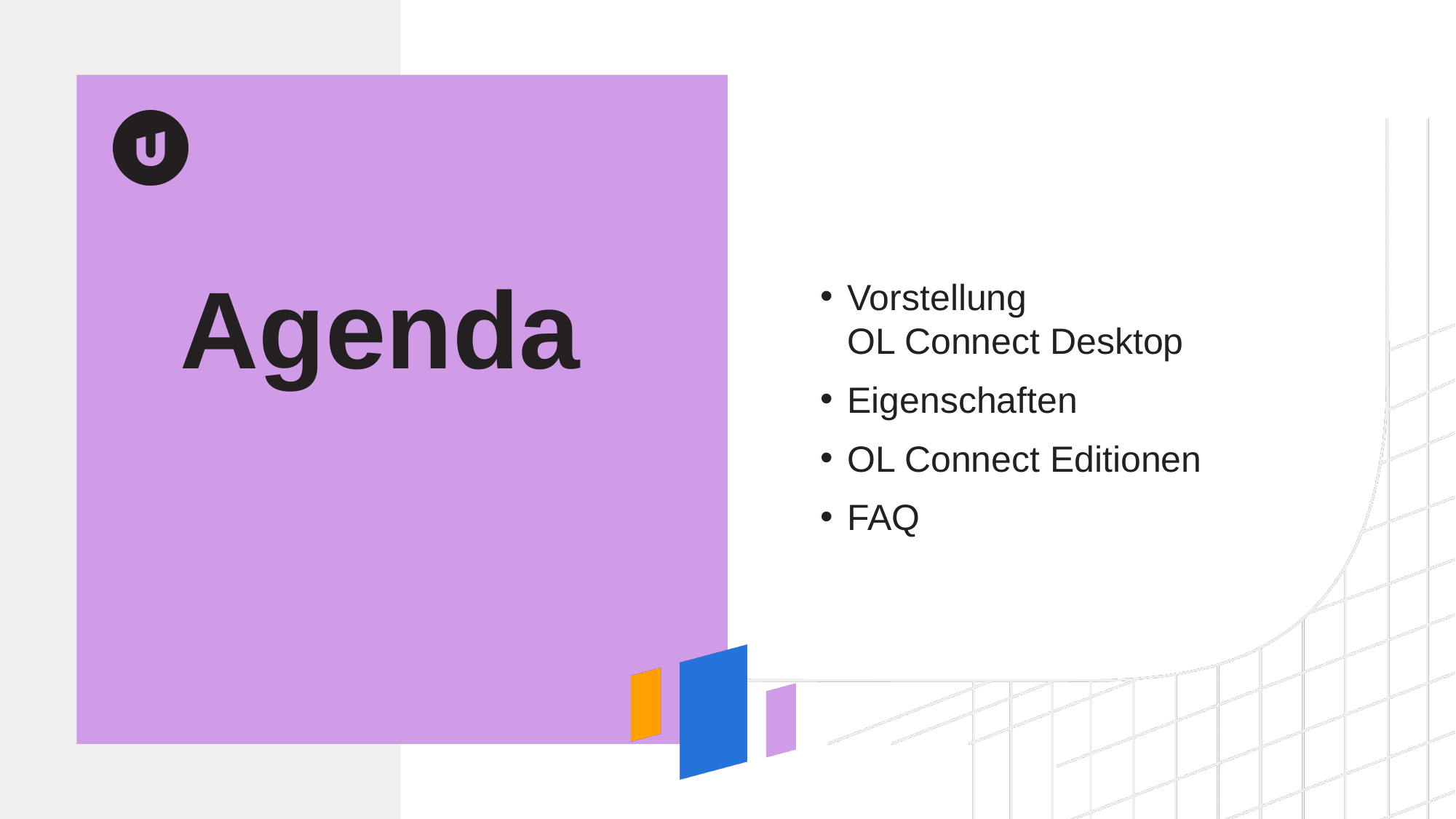

Vorstellung
OL Connect Desktop
Eigenschaften
OL Connect Editionen
FAQ
# Agenda